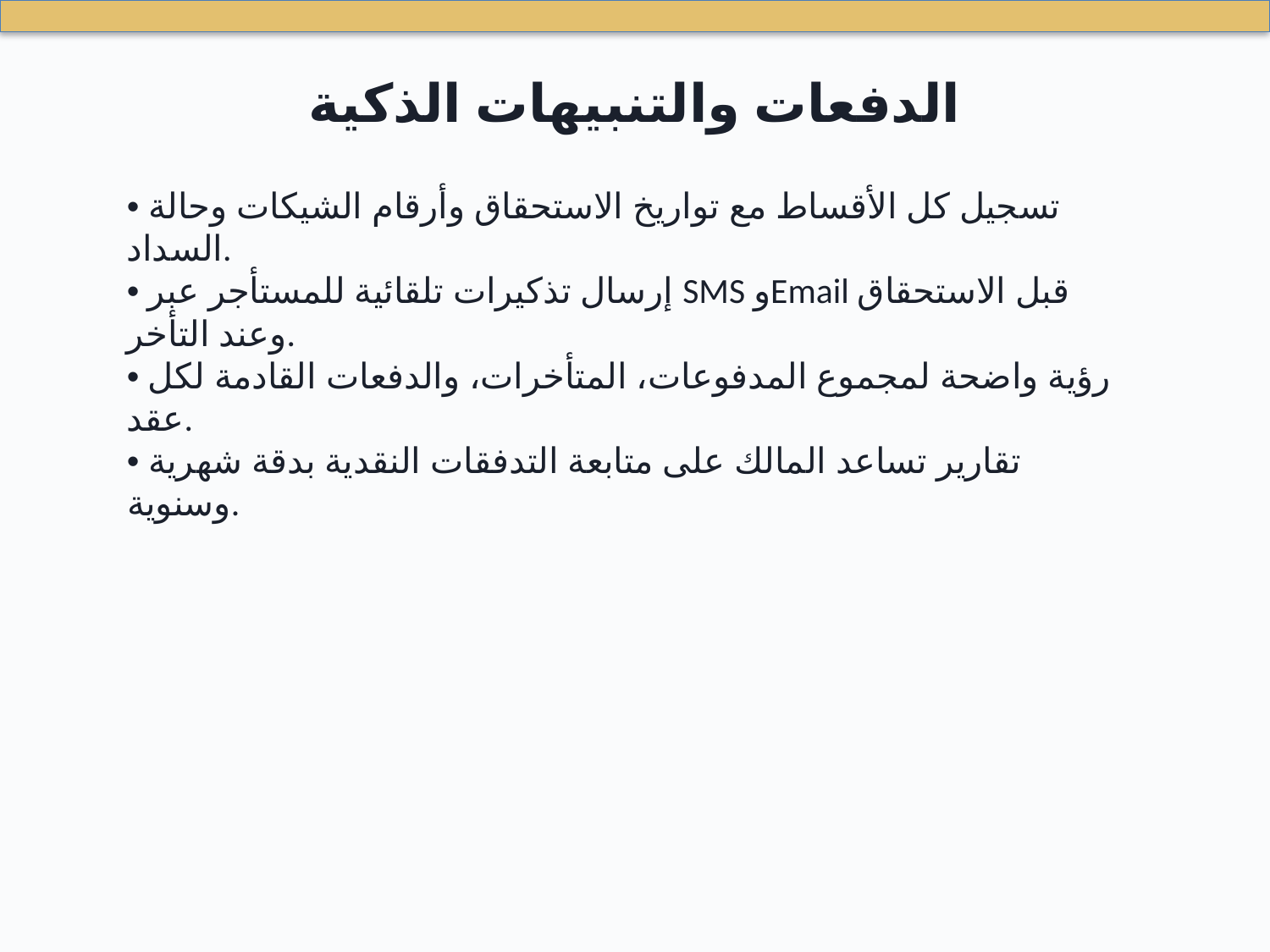

الدفعات والتنبيهات الذكية
• تسجيل كل الأقساط مع تواريخ الاستحقاق وأرقام الشيكات وحالة السداد.
• إرسال تذكيرات تلقائية للمستأجر عبر SMS وEmail قبل الاستحقاق وعند التأخر.
• رؤية واضحة لمجموع المدفوعات، المتأخرات، والدفعات القادمة لكل عقد.
• تقارير تساعد المالك على متابعة التدفقات النقدية بدقة شهرية وسنوية.